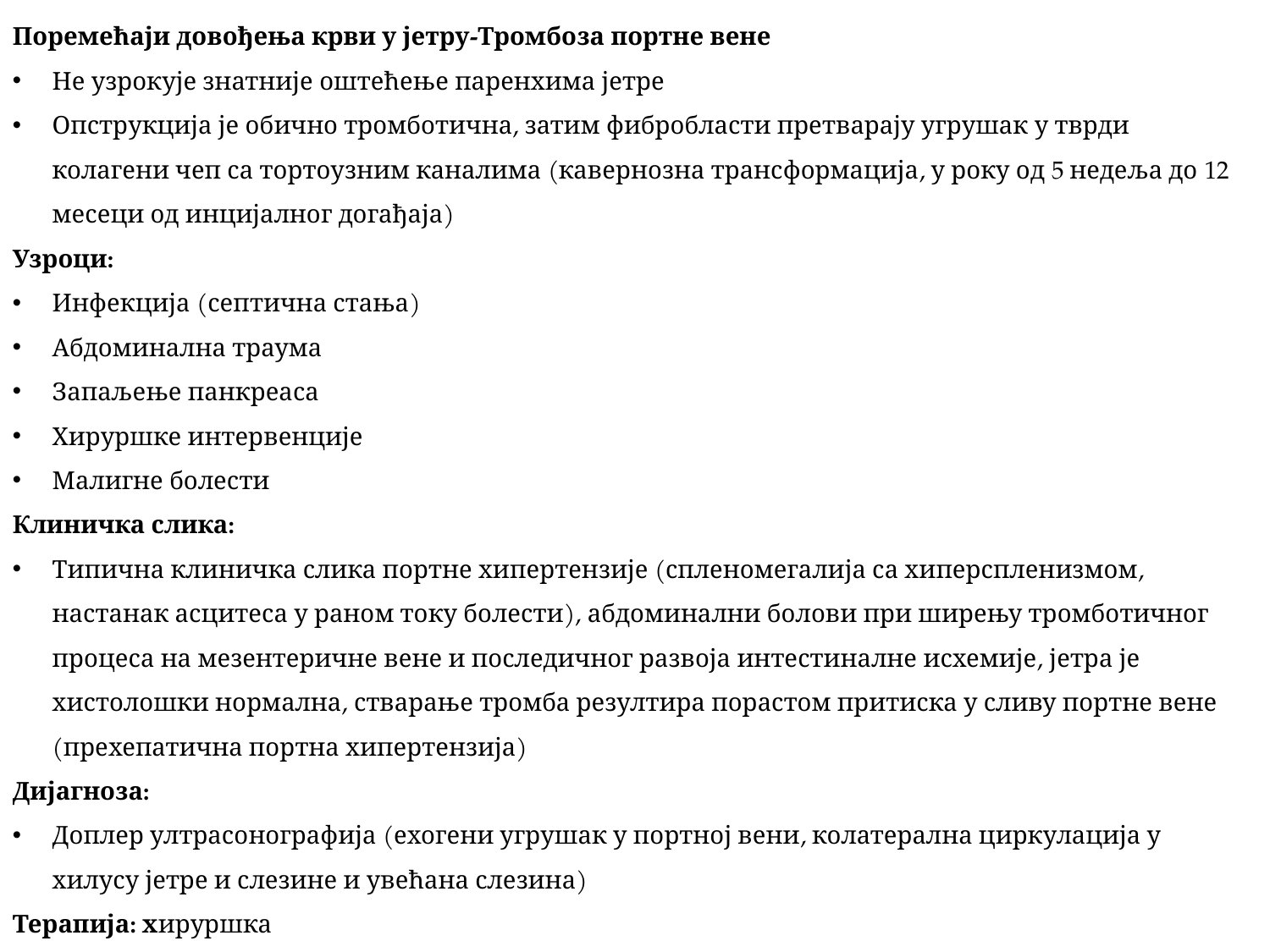

Поремећаји довођења крви у јетру-Тромбоза портне вене
Не узрокује знатније оштећење паренхима јетре
Опструкција је обично тромботична, затим фибробласти претварају угрушак у тврди колагени чеп са тортоузним каналима (кавернозна трансформација, у року од 5 недеља до 12 месеци од инцијалног догађаја)
Узроци:
Инфекција (септична стања)
Абдоминална траума
Запаљење панкреаса
Хируршке интервенције
Малигне болести
Клиничка слика:
Типична клиничка слика портне хипертензије (спленомегалија са хиперспленизмом, настанак асцитеса у раном току болести), абдоминални болови при ширењу тромботичног процеса на мезентеричне вене и последичног развоја интестиналне исхемије, јетра је хистолошки нормална, стварање тромба резултира порастом притиска у сливу портне вене (прехепатична портна хипертензија)
Дијагноза:
Доплер ултрасонографија (ехогени угрушак у портној вени, колатерална циркулација у хилусу јетре и слезине и увећана слезина)
Терапија: хируршка